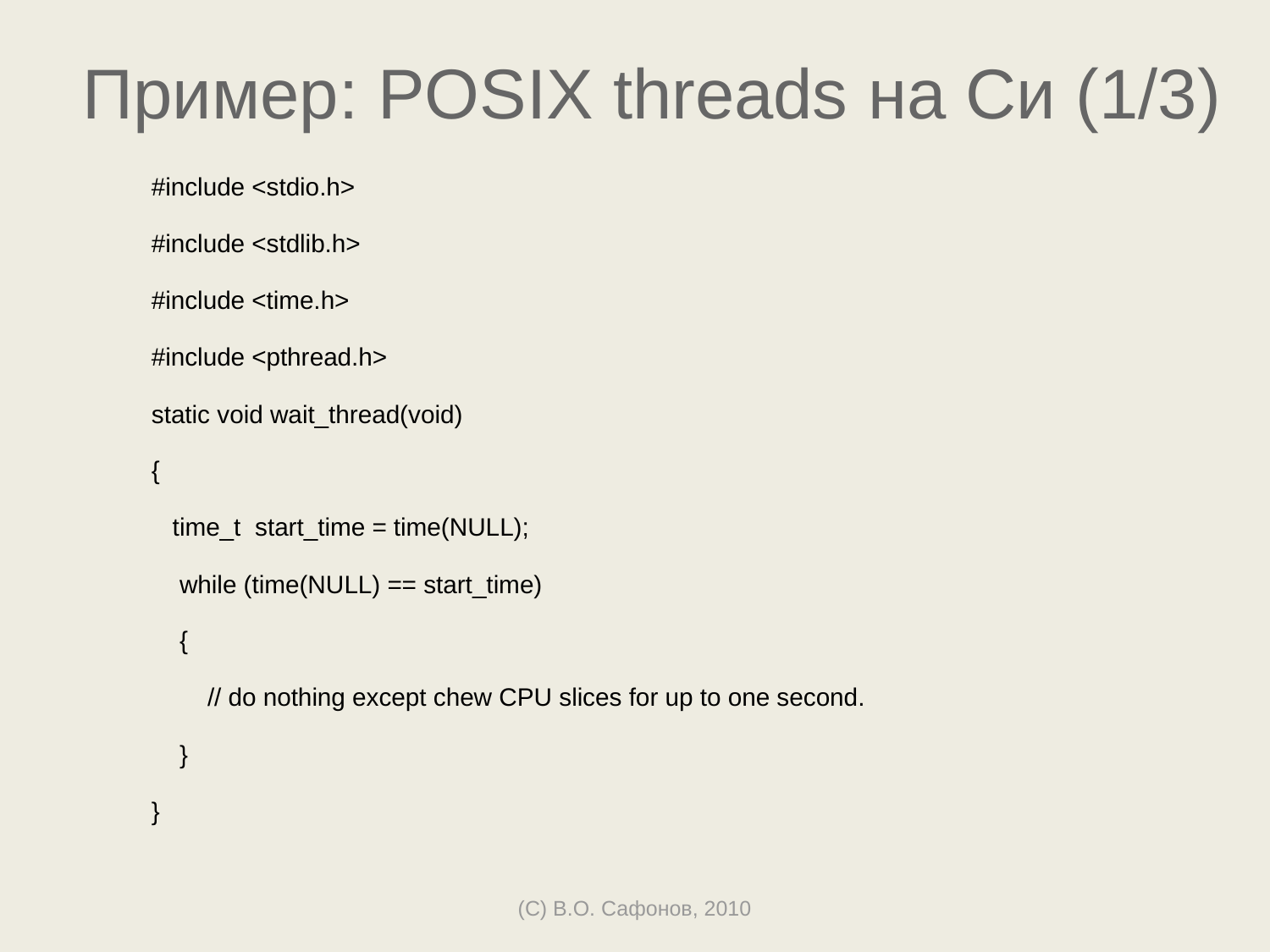

# Пример: POSIX threads на Си (1/3)
#include <stdio.h>
#include <stdlib.h>
#include <time.h>
#include <pthread.h>
static void wait_thread(void)
{
   time_t  start_time = time(NULL);
    while (time(NULL) == start_time)
    {
        // do nothing except chew CPU slices for up to one second.
    }
}

(C) В.О. Сафонов, 2010